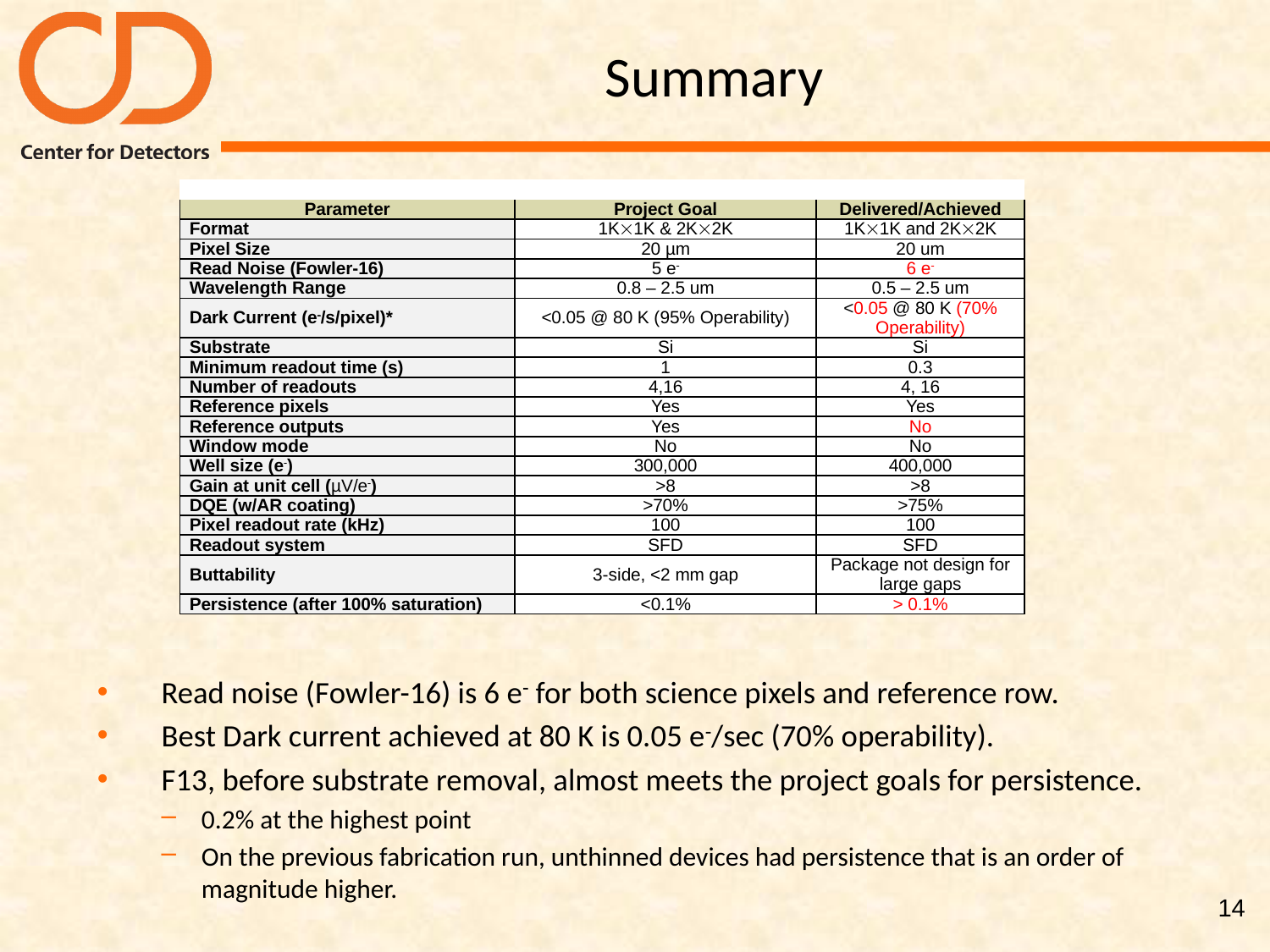

# Summary
|  |  |  |
| --- | --- | --- |
| Parameter | Project Goal | Delivered/Achieved |
| Format | 1K×1K & 2K×2K | 1K×1K and 2K×2K |
| Pixel Size | 20 µm | 20 um |
| Read Noise (Fowler-16) | 5 e− | 6 e− |
| Wavelength Range | 0.8 – 2.5 um | 0.5 – 2.5 um |
| Dark Current (e−/s/pixel)\* | <0.05 @ 80 K (95% Operability) | <0.05 @ 80 K (70% Operability) |
| Substrate | Si | Si |
| Minimum readout time (s) | 1 | 0.3 |
| Number of readouts | 4,16 | 4, 16 |
| Reference pixels | Yes | Yes |
| Reference outputs | Yes | No |
| Window mode | No | No |
| Well size (e−) | 300,000 | 400,000 |
| Gain at unit cell (µV/e−) | >8 | >8 |
| DQE (w/AR coating) | >70% | >75% |
| Pixel readout rate (kHz) | 100 | 100 |
| Readout system | SFD | SFD |
| Buttability | 3-side, <2 mm gap | Package not design for large gaps |
| Persistence (after 100% saturation) | <0.1% | > 0.1% |
Read noise (Fowler-16) is 6 e− for both science pixels and reference row.
Best Dark current achieved at 80 K is 0.05 e−/sec (70% operability).
F13, before substrate removal, almost meets the project goals for persistence.
0.2% at the highest point
On the previous fabrication run, unthinned devices had persistence that is an order of magnitude higher.
14